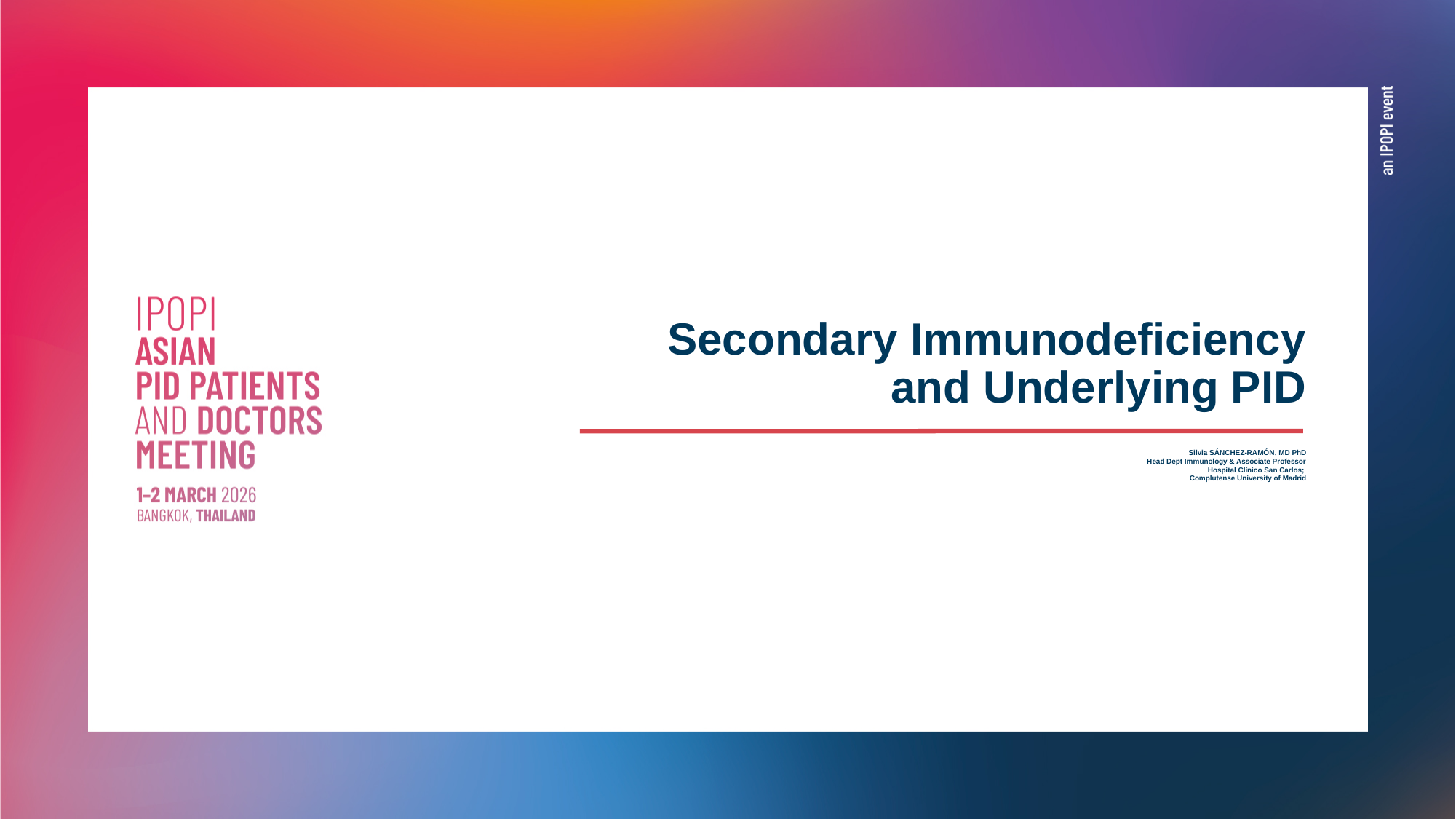

# Secondary Immunodeficiency and Underlying PID
Silvia SÁNCHEZ-RAMÓN, MD PhD
Head Dept Immunology & Associate Professor
Hospital Clínico San Carlos;
Complutense University of Madrid